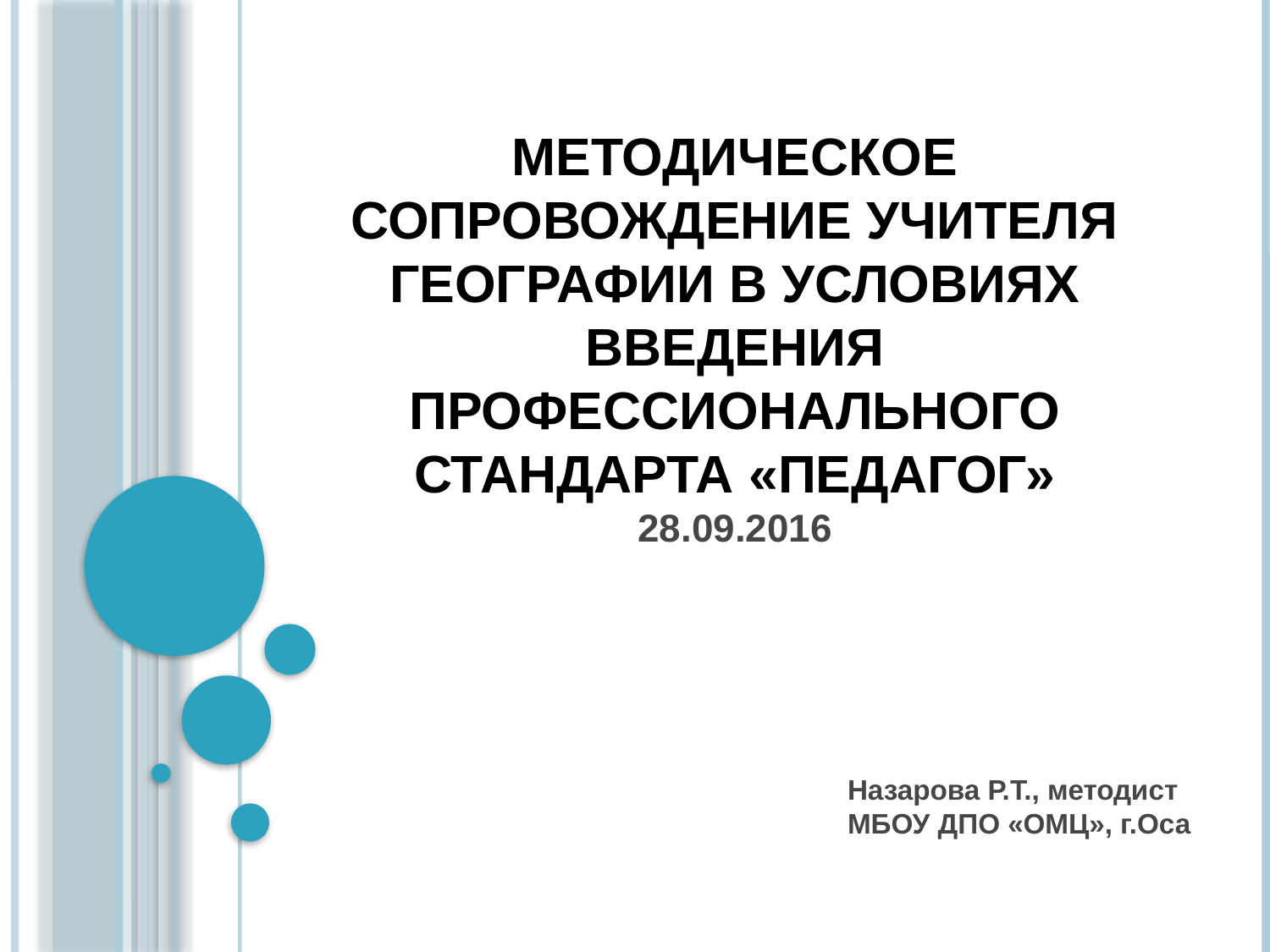

# Методическое сопровождение учителя географии в условиях введения профессионального стандарта «Педагог» 28.09.2016
Назарова Р.Т., методист МБОУ ДПО «ОМЦ», г.Оса